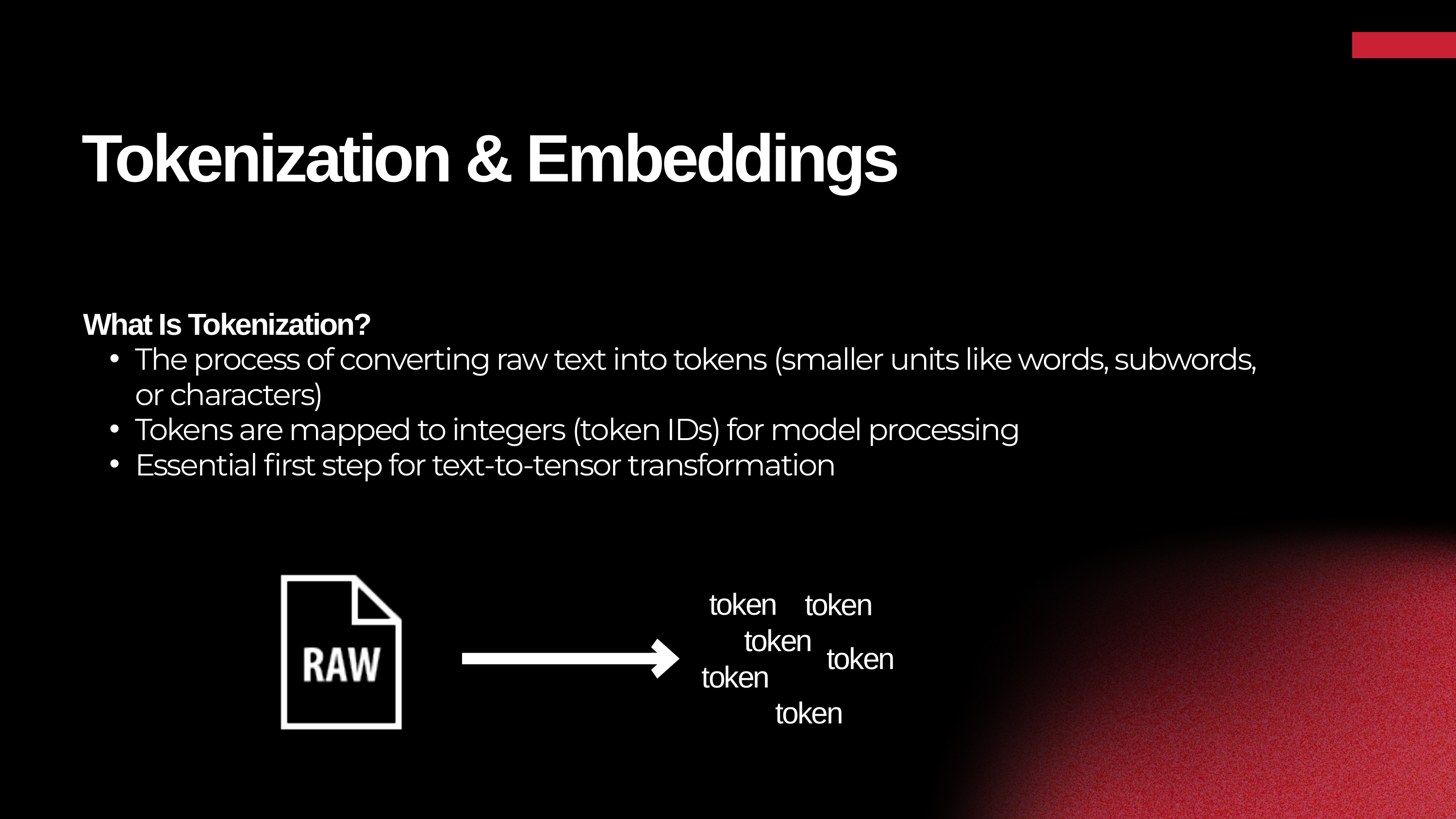

Tokenization & Embeddings
What Is Tokenization?
The process of converting raw text into tokens (smaller units like words, subwords, or characters)
Tokens are mapped to integers (token IDs) for model processing
Essential first step for text-to-tensor transformation

token
token
token
token

token
token